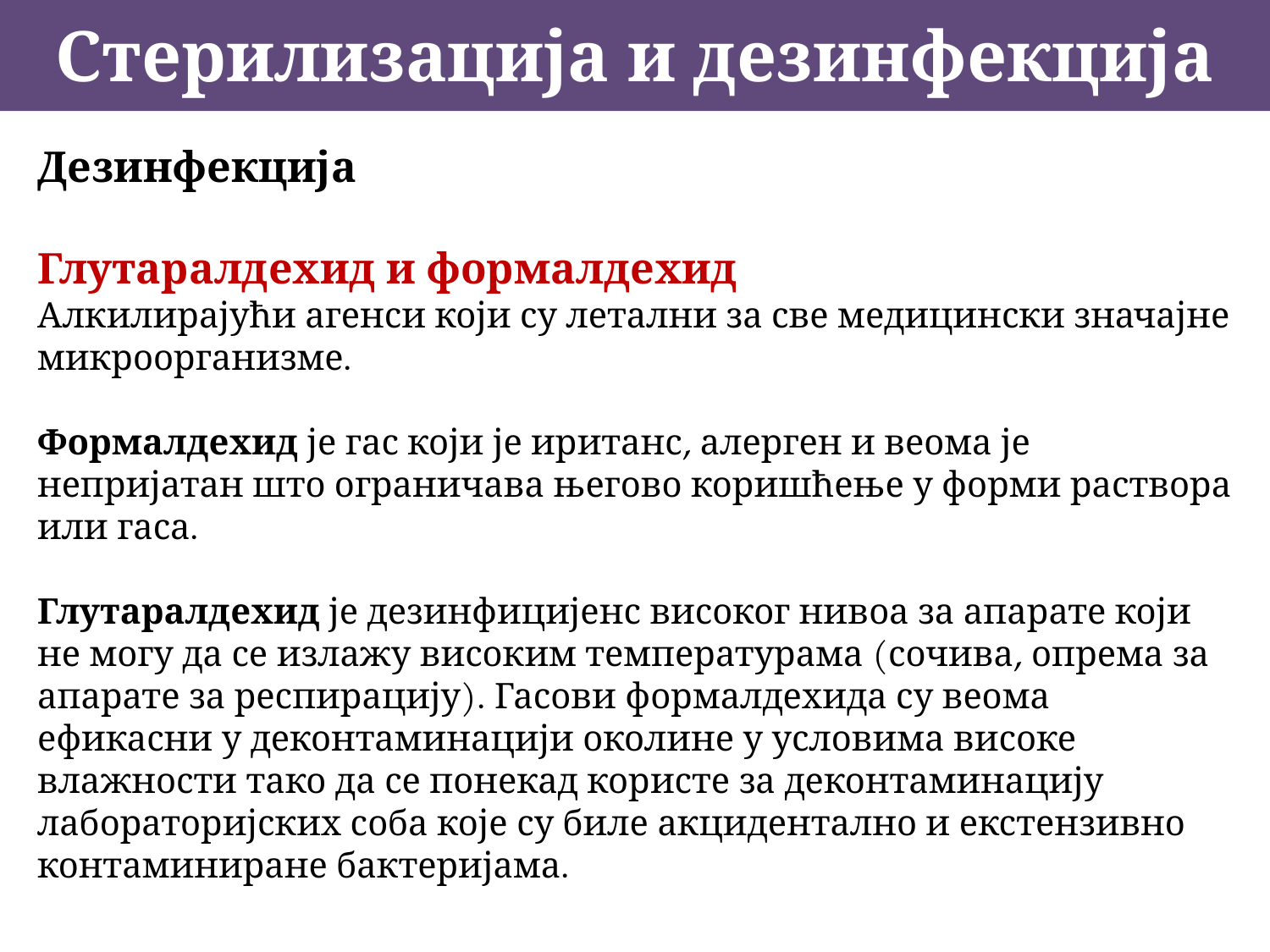

Стерилизација и дезинфекција
Дезинфекција

Глутаралдехид и формалдехид
Алкилирајући агенси који су летални за све медицински значајне микроорганизме.

Формалдехид је гас који је иританс, алерген и веома је непријатан што ограничава његово коришћење у форми раствора или гаса.

Глутаралдехид је дезинфицијенс високог нивоа за апарате који не могу да се излажу високим температурама (сочива, опрема за апарате за респирацију). Гасови формалдехида су веома ефикасни у деконтаминацији околине у условима високе влажности тако да се понекад користе за деконтаминацију лабораторијских соба које су биле акцидентално и екстензивно контаминиране бактеријама.